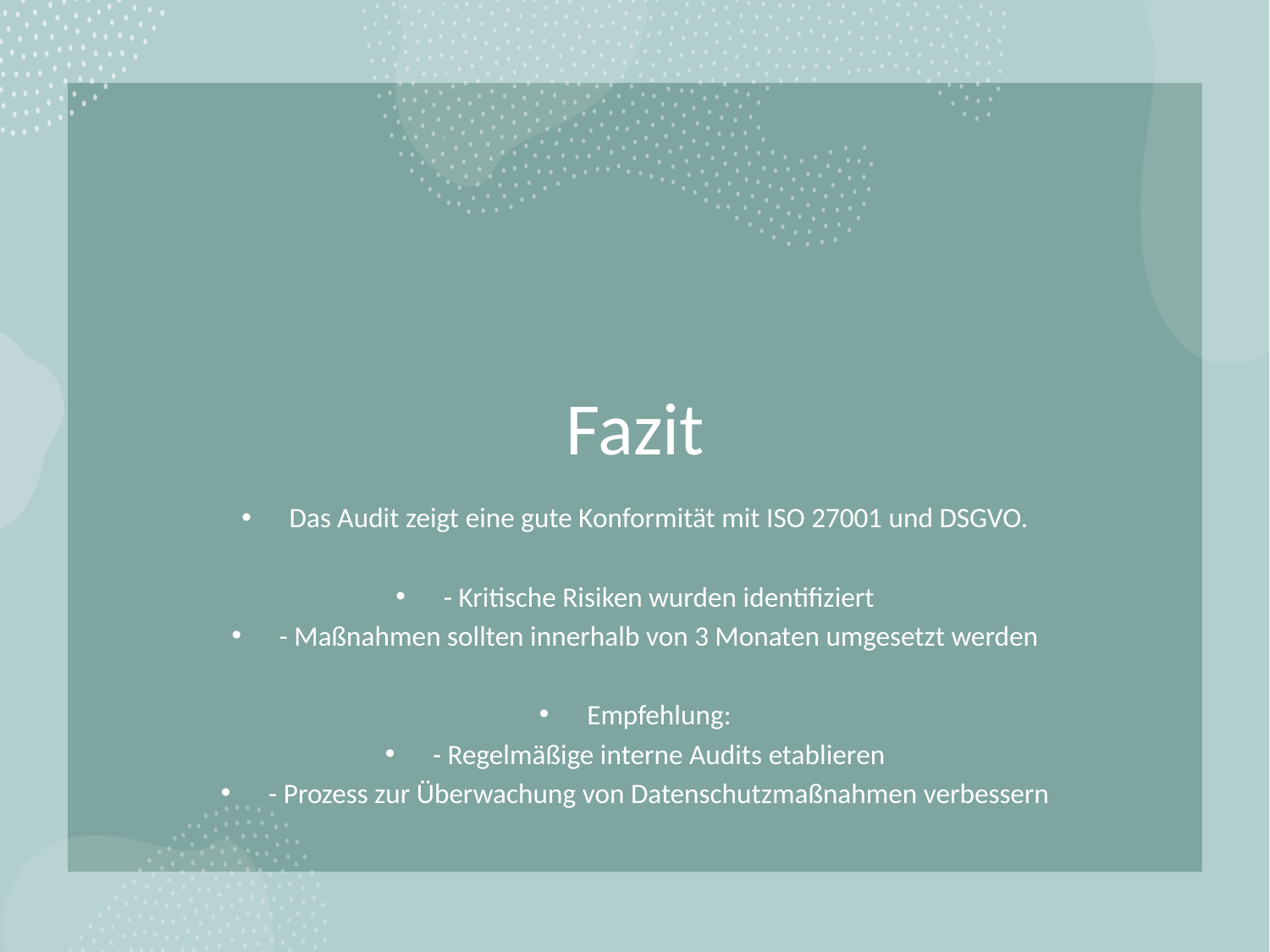

# Fazit
Das Audit zeigt eine gute Konformität mit ISO 27001 und DSGVO.

- Kritische Risiken wurden identifiziert
- Maßnahmen sollten innerhalb von 3 Monaten umgesetzt werden

Empfehlung:
- Regelmäßige interne Audits etablieren
- Prozess zur Überwachung von Datenschutzmaßnahmen verbessern